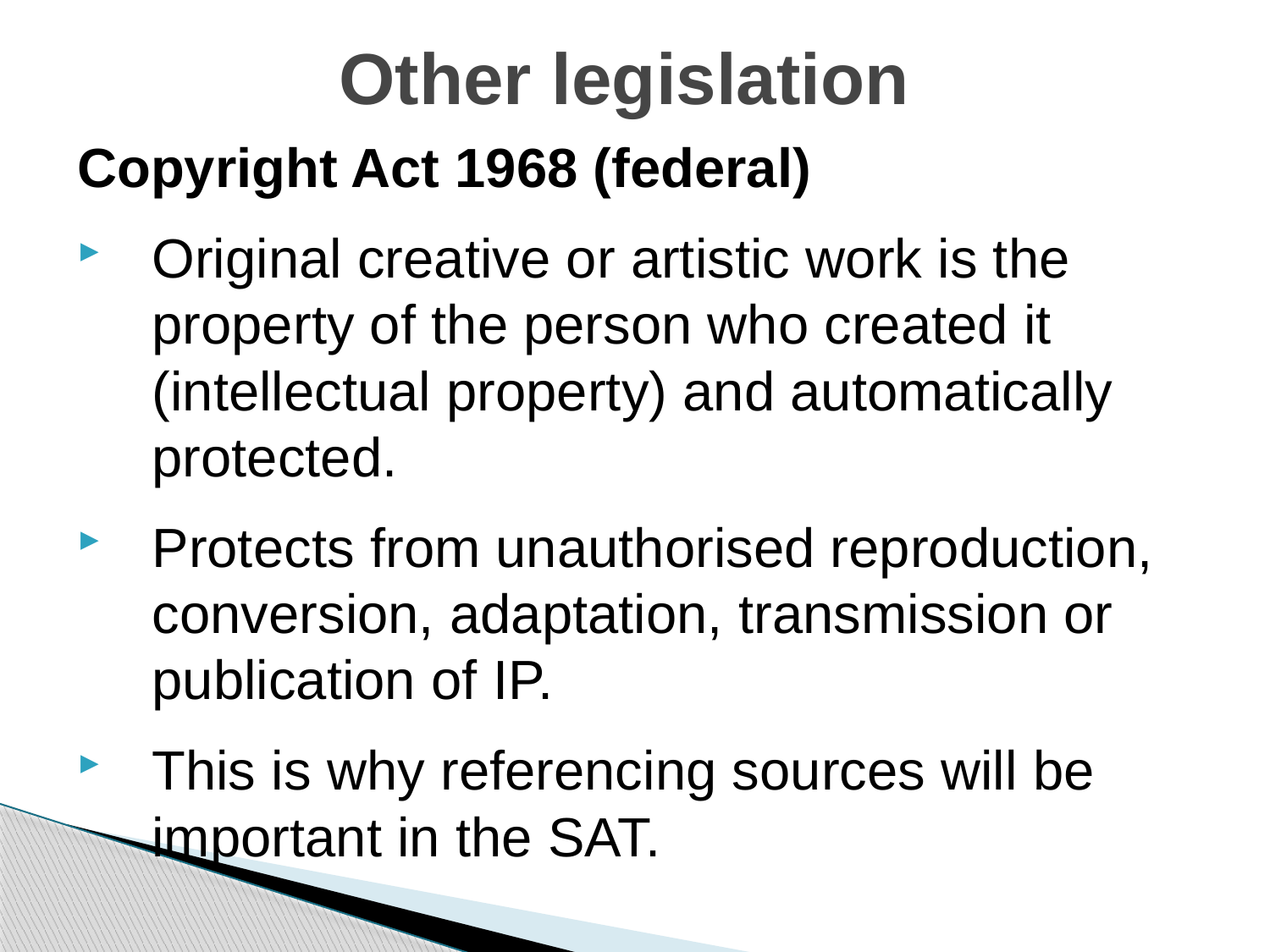

# Other legislation
Copyright Act 1968 (federal)
Original creative or artistic work is the property of the person who created it (intellectual property) and automatically protected.
Protects from unauthorised reproduction, conversion, adaptation, transmission or publication of IP.
This is why referencing sources will be important in the SAT.